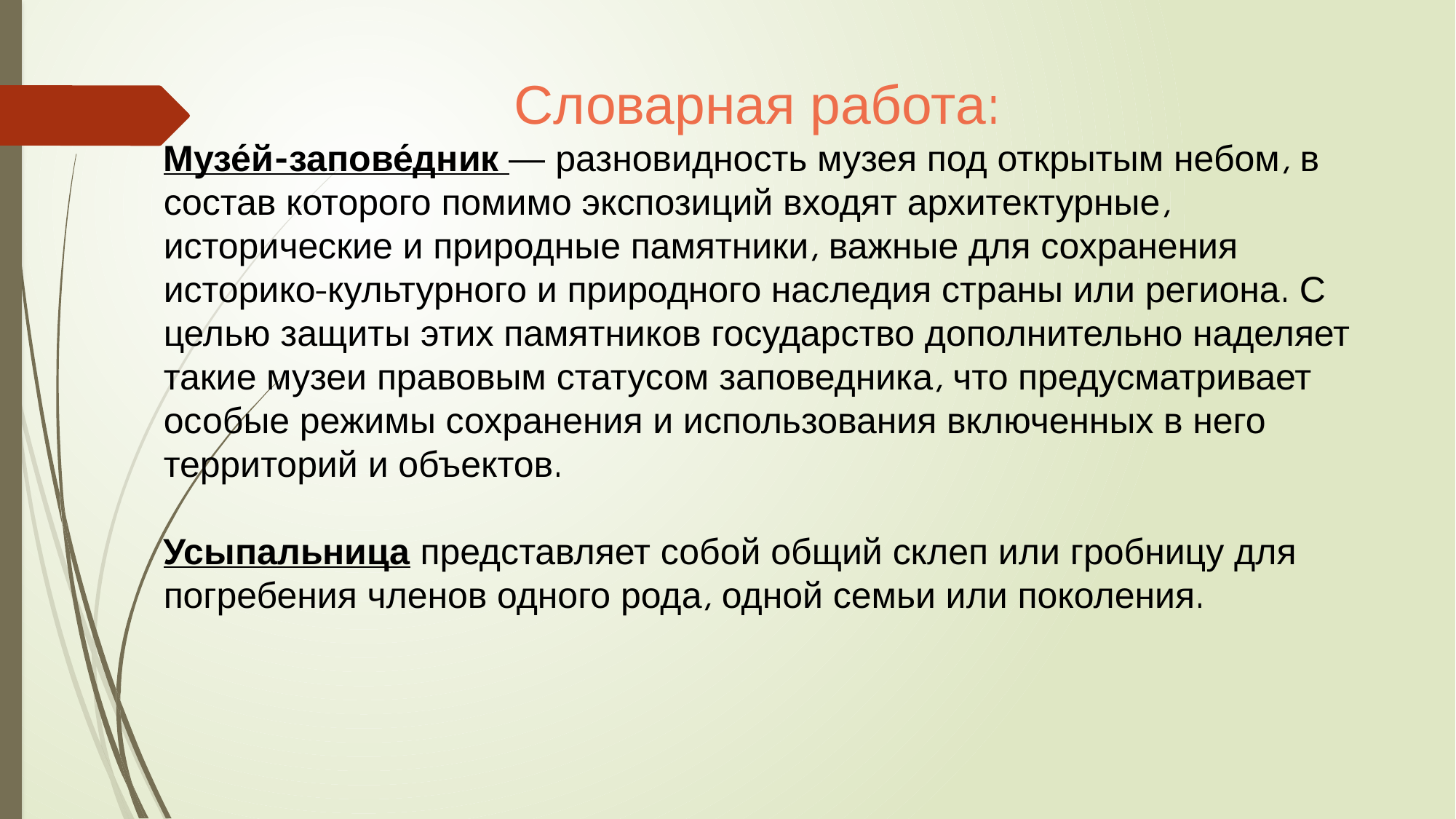

Словарная работа:
Музе́й-запове́дник — разновидность музея под открытым небом, в состав которого помимо экспозиций входят архитектурные, исторические и природные памятники, важные для сохранения историко-культурного и природного наследия страны или региона. С целью защиты этих памятников государство дополнительно наделяет такие музеи правовым статусом заповедника, что предусматривает особые режимы сохранения и использования включенных в него территорий и объектов.

Усыпальница представляет собой общий склеп или гробницу для погребения членов одного рода, одной семьи или поколения.